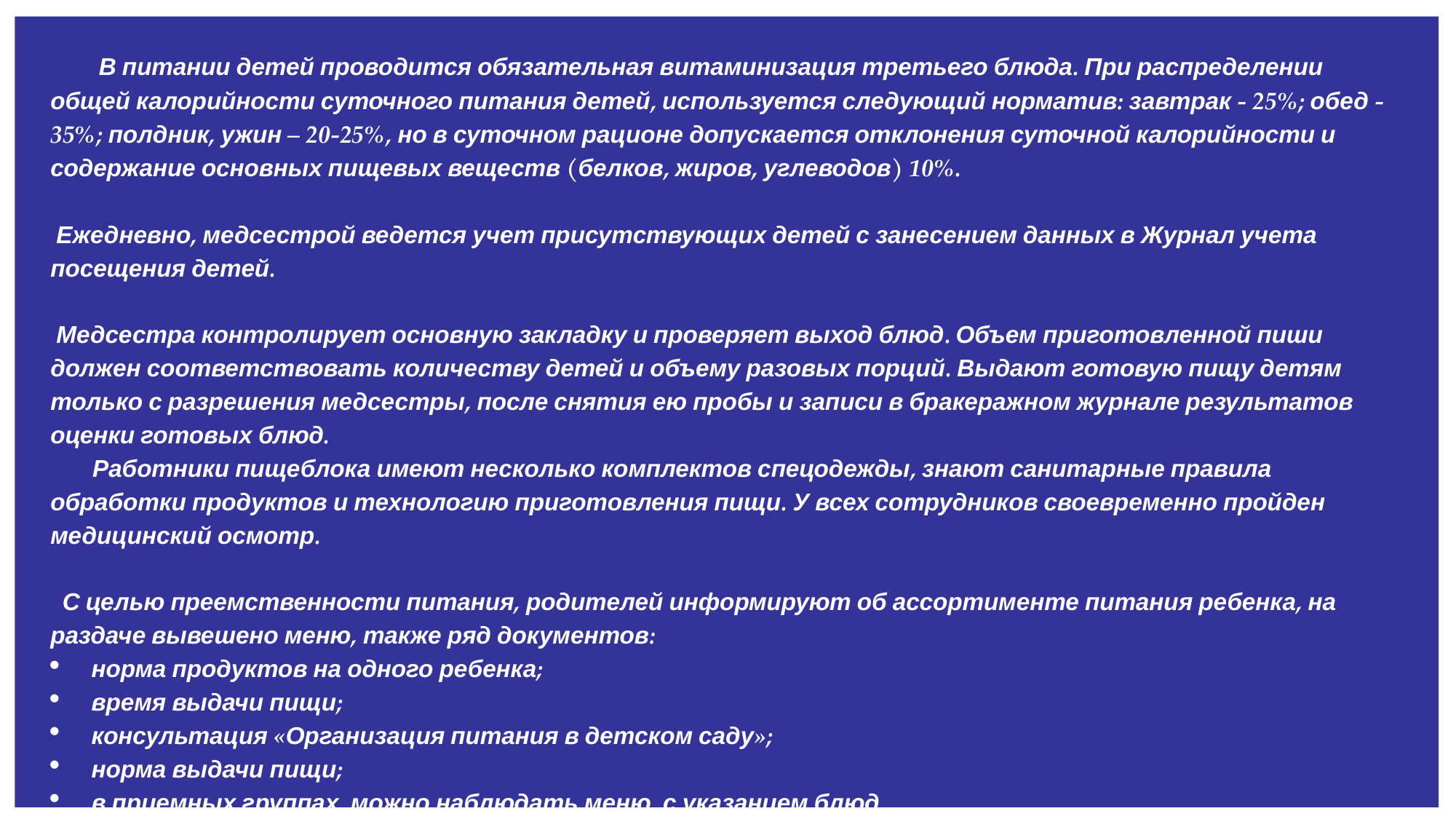

В питании детей проводится обязательная витаминизация третьего блюда. При распределении общей калорийности суточного питания детей, используется следующий норматив: завтрак - 25%; обед - 35%; полдник, ужин – 20-25%, но в суточном рационе допускается отклонения суточной калорийности и содержание основных пищевых веществ (белков, жиров, углеводов) 10%.

 Ежедневно, медсестрой ведется учет присутствующих детей с занесением данных в Журнал учета посещения детей.

 Медсестра контролирует основную за­кладку и проверяет выход блюд. Объем приготовленной пиши должен соответствовать ко­личеству детей и объему разовых порций. Выдают готовую пищу детям только с раз­решения медсестры, после снятия ею пробы и записи в бракеражном журнале результатов оценки готовых блюд.
       Работники пищеблока имеют несколько комплектов спецодежды, знают санитарные правила обработки продуктов и технологию приготовления пищи. У всех сотрудников своевременно пройден медицинский осмотр.

  С целью преемственности питания, родителей информируют об ассортименте питания ребенка, на раздаче вывешено меню, также ряд документов:
норма продуктов на одного ребенка;
время выдачи пищи;
консультация «Организация питания в детском саду»;
норма выдачи пищи;
в приемных группах, можно наблюдать меню, с указанием блюд.